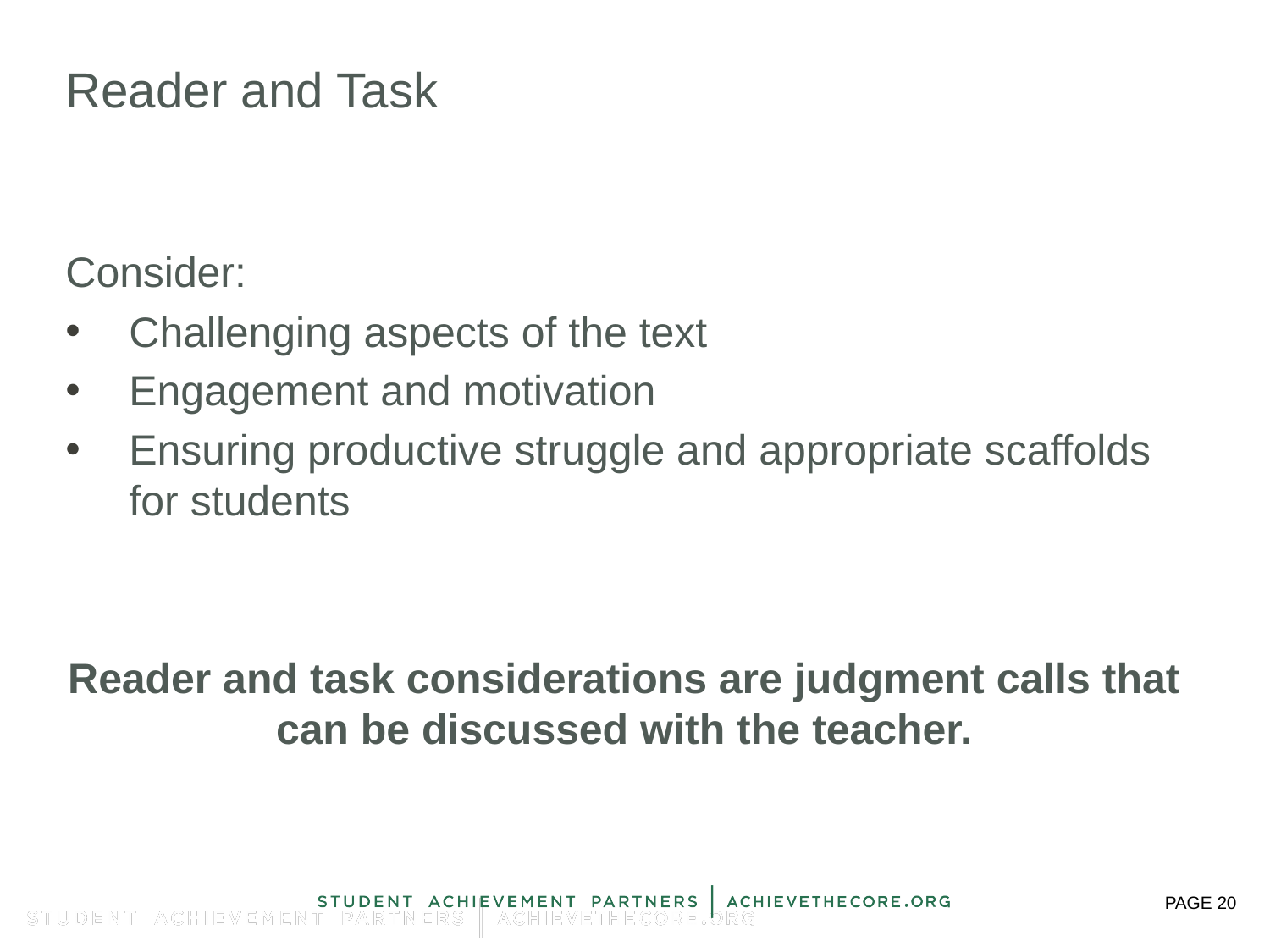

# Reader and Task

Consider:
Challenging aspects of the text
Engagement and motivation
Ensuring productive struggle and appropriate scaffolds for students

Reader and task considerations are judgment calls that can be discussed with the teacher.